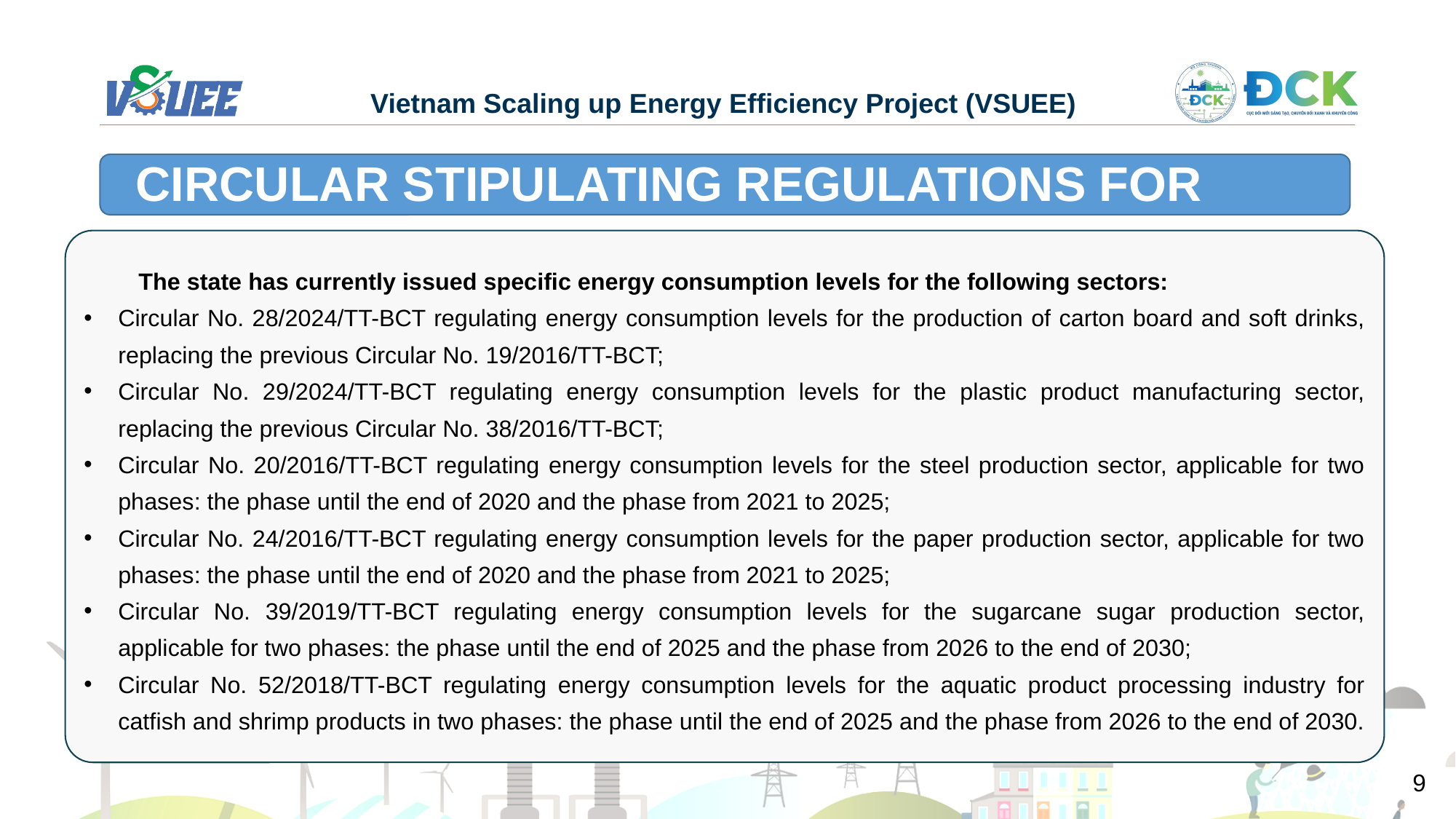

CIRCULAR STIPULATING REGULATIONS FOR EACH SECTOR
The state has currently issued specific energy consumption levels for the following sectors:
Circular No. 28/2024/TT-BCT regulating energy consumption levels for the production of carton board and soft drinks, replacing the previous Circular No. 19/2016/TT-BCT;
Circular No. 29/2024/TT-BCT regulating energy consumption levels for the plastic product manufacturing sector, replacing the previous Circular No. 38/2016/TT-BCT;
Circular No. 20/2016/TT-BCT regulating energy consumption levels for the steel production sector, applicable for two phases: the phase until the end of 2020 and the phase from 2021 to 2025;
Circular No. 24/2016/TT-BCT regulating energy consumption levels for the paper production sector, applicable for two phases: the phase until the end of 2020 and the phase from 2021 to 2025;
Circular No. 39/2019/TT-BCT regulating energy consumption levels for the sugarcane sugar production sector, applicable for two phases: the phase until the end of 2025 and the phase from 2026 to the end of 2030;
Circular No. 52/2018/TT-BCT regulating energy consumption levels for the aquatic product processing industry for catfish and shrimp products in two phases: the phase until the end of 2025 and the phase from 2026 to the end of 2030.
9